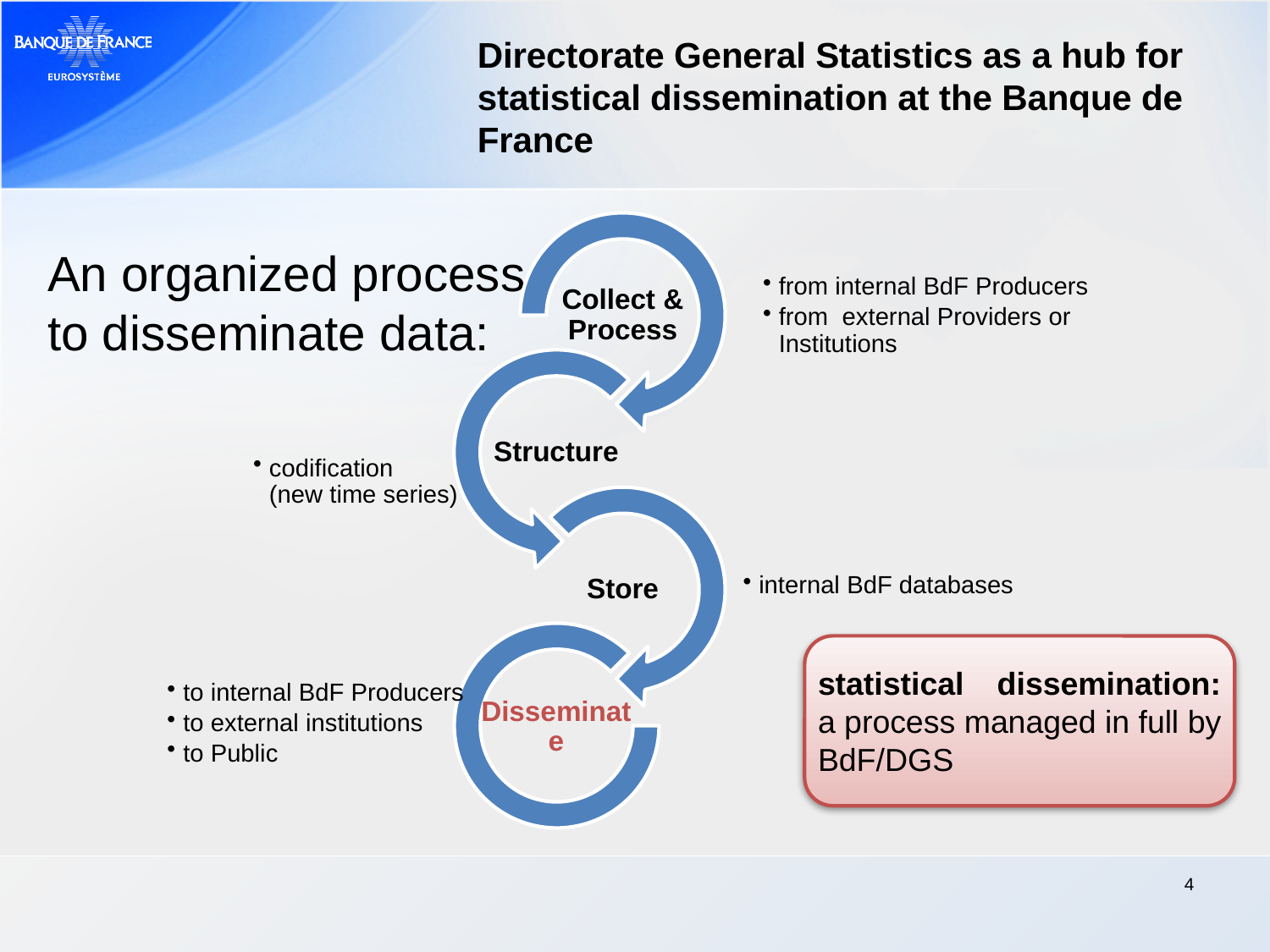

Directorate General Statistics as a hub for statistical dissemination at the Banque de France
from internal BdF Producers
from  external Providers or Institutions
Collect & Process
codification
(new time series)
Structure
internal BdF databases
Store
to internal BdF Producers
to external institutions
to Public
Disseminate
An organized process
to disseminate data:
statistical dissemination: a process managed in full by BdF/DGS
4